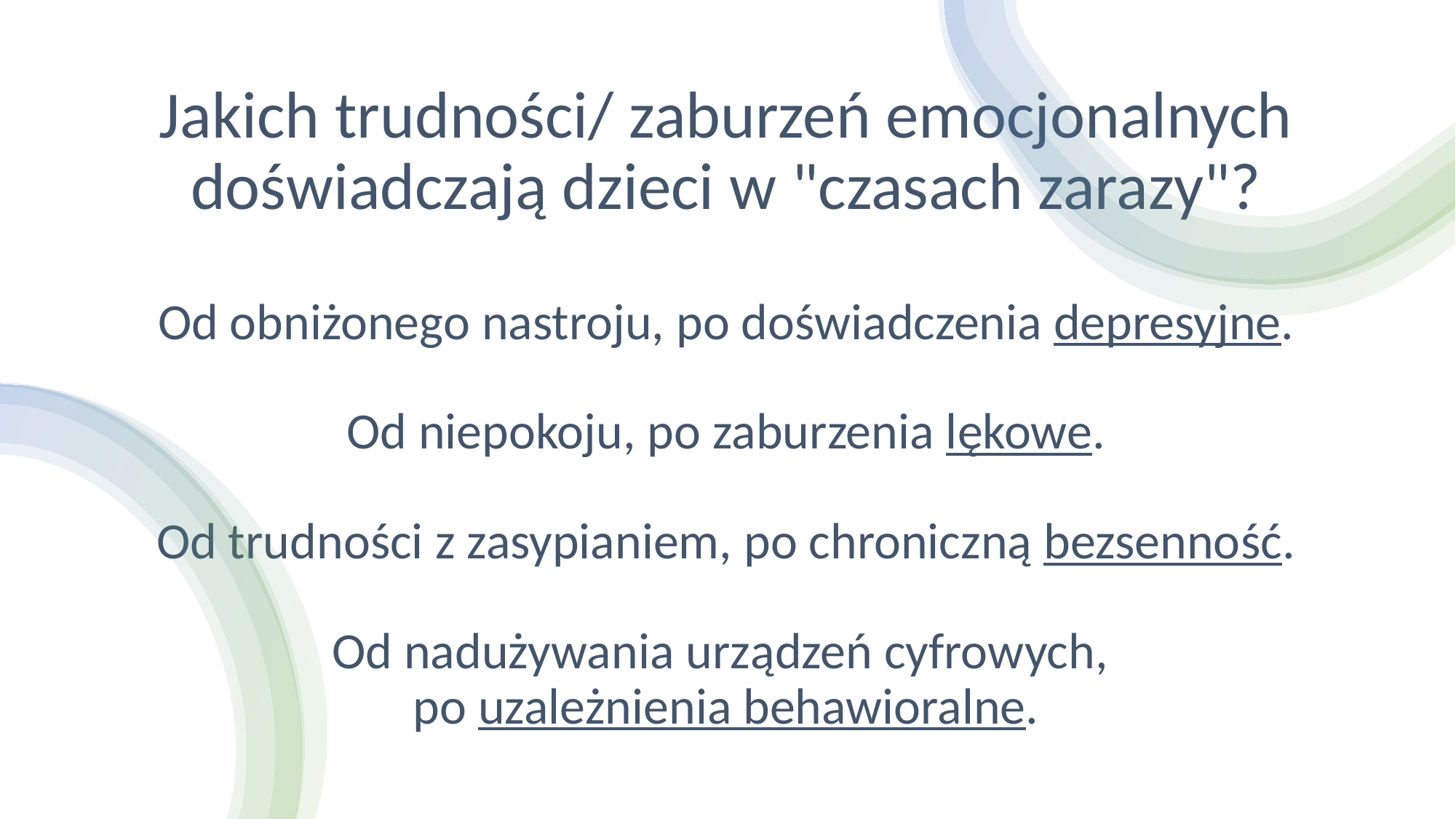

# Jakich trudności/ zaburzeń emocjonalnych doświadczają dzieci w "czasach zarazy"? Od obniżonego nastroju, po doświadczenia depresyjne. Od niepokoju, po zaburzenia lękowe. Od trudności z zasypianiem, po chroniczną bezsenność. Od nadużywania urządzeń cyfrowych, po uzależnienia behawioralne.